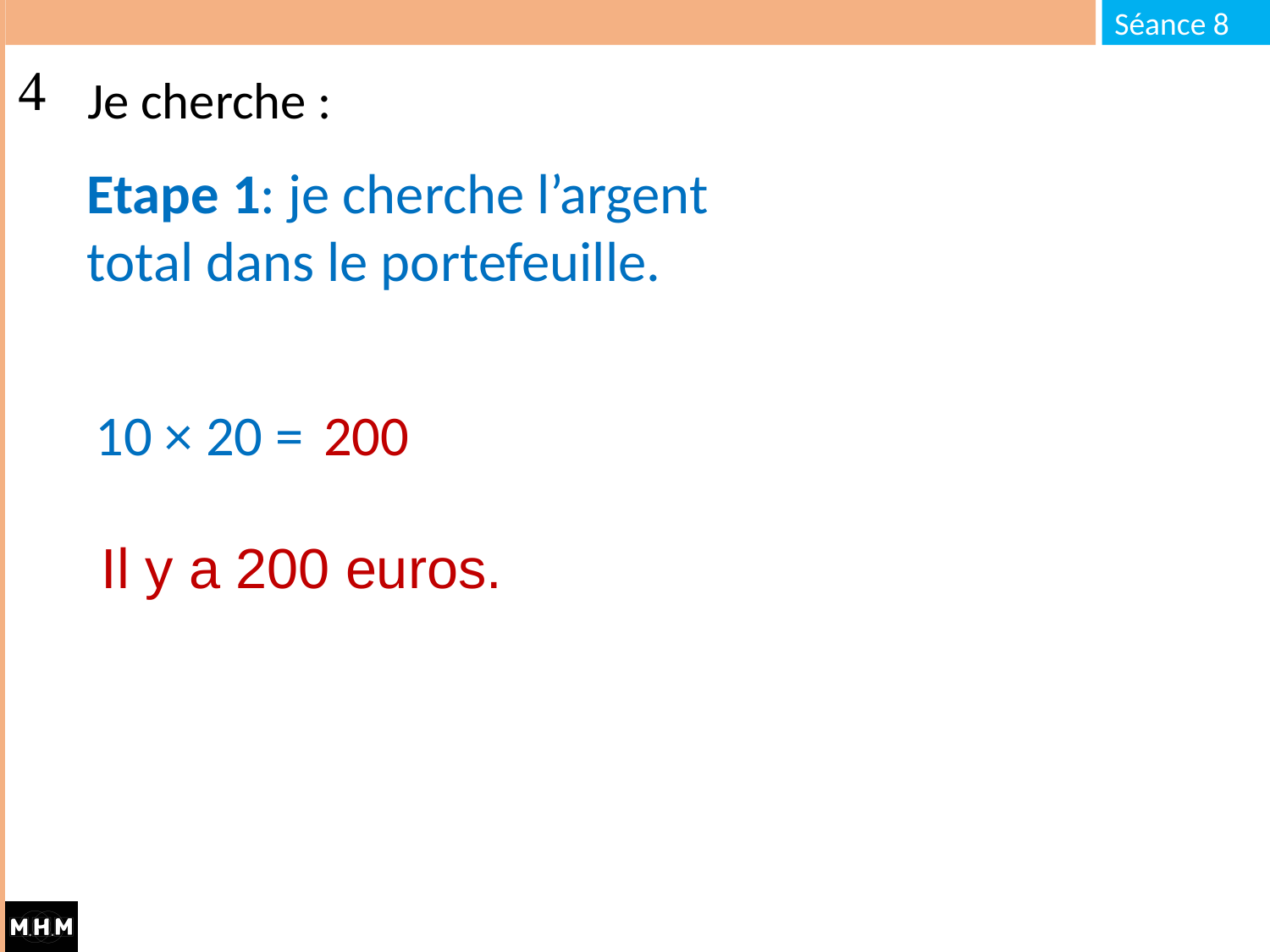

# Je cherche :
Etape 1: je cherche l’argent total dans le portefeuille.
200
10 × 20 =
Il y a 200 euros.